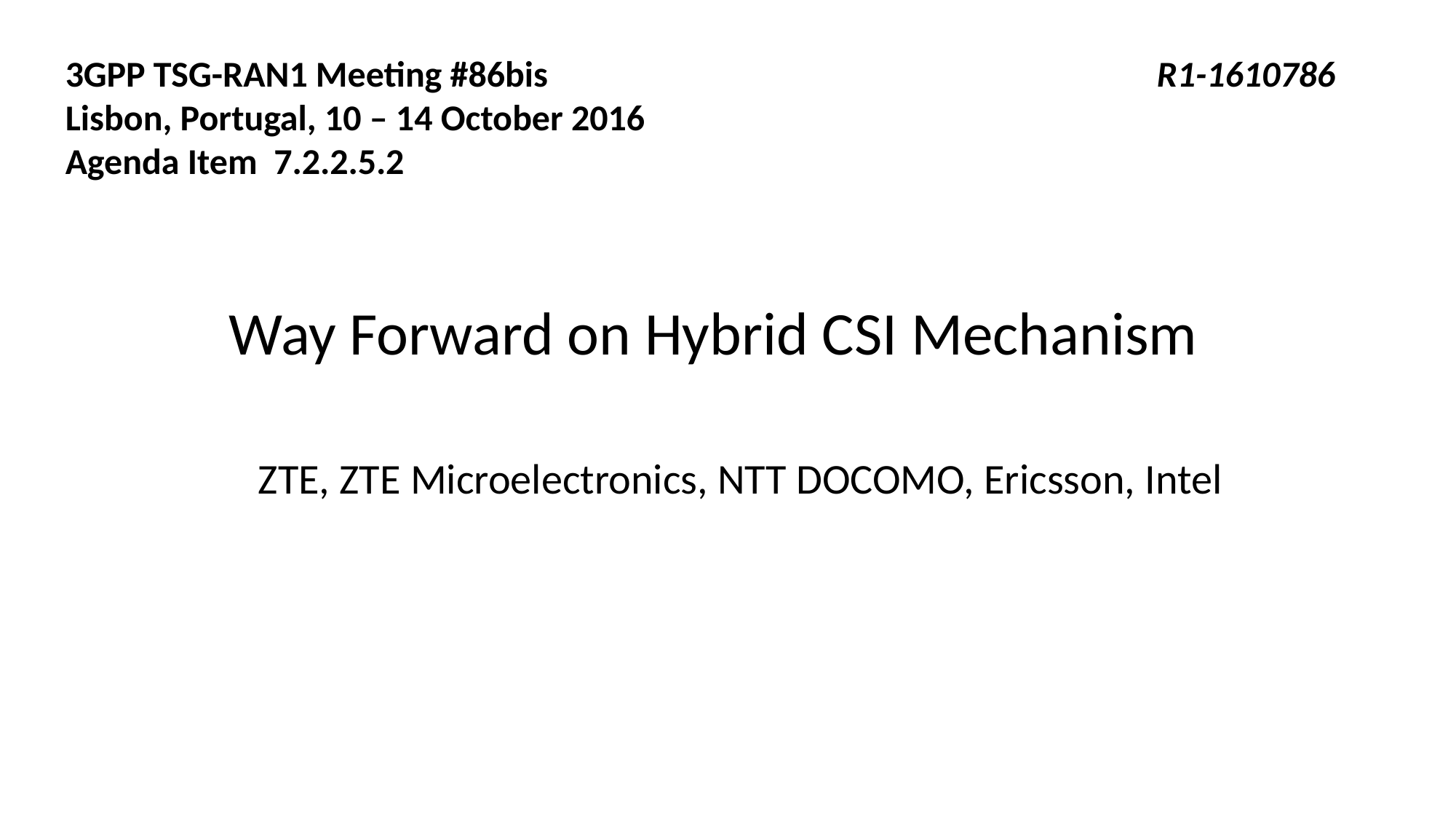

3GPP TSG-RAN1 Meeting #86bis				                 	R1-1610786 Lisbon, Portugal, 10 – 14 October 2016
Agenda Item  7.2.2.5.2
Way Forward on Hybrid CSI Mechanism
ZTE, ZTE Microelectronics, NTT DOCOMO, Ericsson, Intel